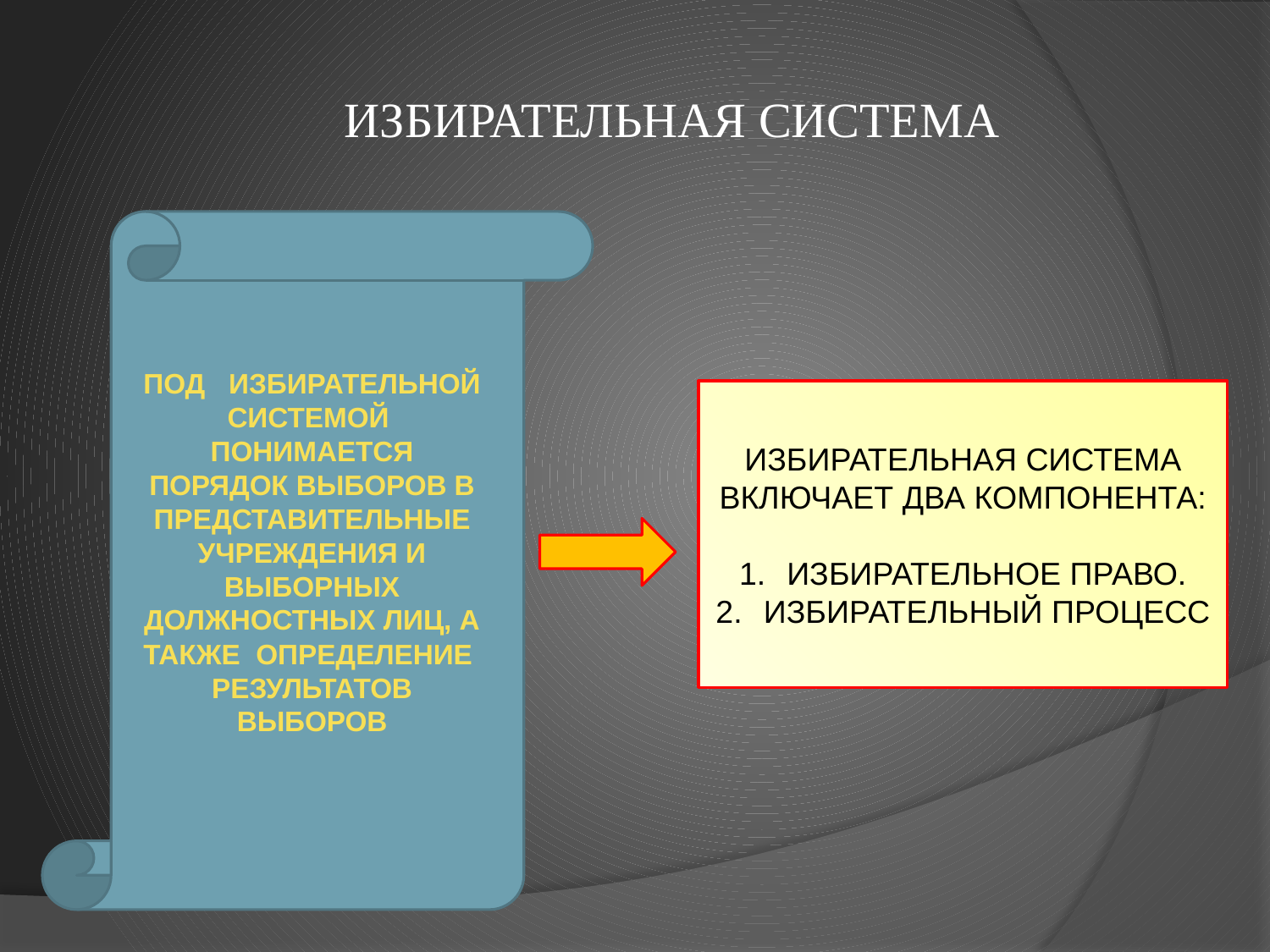

# ИЗБИРАТЕЛЬНАЯ СИСТЕМА

ПОД   ИЗБИРАТЕЛЬНОЙ СИСТЕМОЙ  ПОНИМАЕТСЯ ПОРЯДОК ВЫБОРОВ В ПРЕДСТАВИТЕЛЬНЫЕ УЧРЕЖДЕНИЯ И ВЫБОРНЫХ ДОЛЖНОСТНЫХ ЛИЦ, А ТАКЖЕ  ОПРЕДЕЛЕНИЕ  РЕЗУЛЬТАТОВ ВЫБОРОВ
ИЗБИРАТЕЛЬНАЯ СИСТЕМА ВКЛЮЧАЕТ ДВА КОМПОНЕНТА:

ИЗБИРАТЕЛЬНОЕ ПРАВО.
ИЗБИРАТЕЛЬНЫЙ ПРОЦЕСС